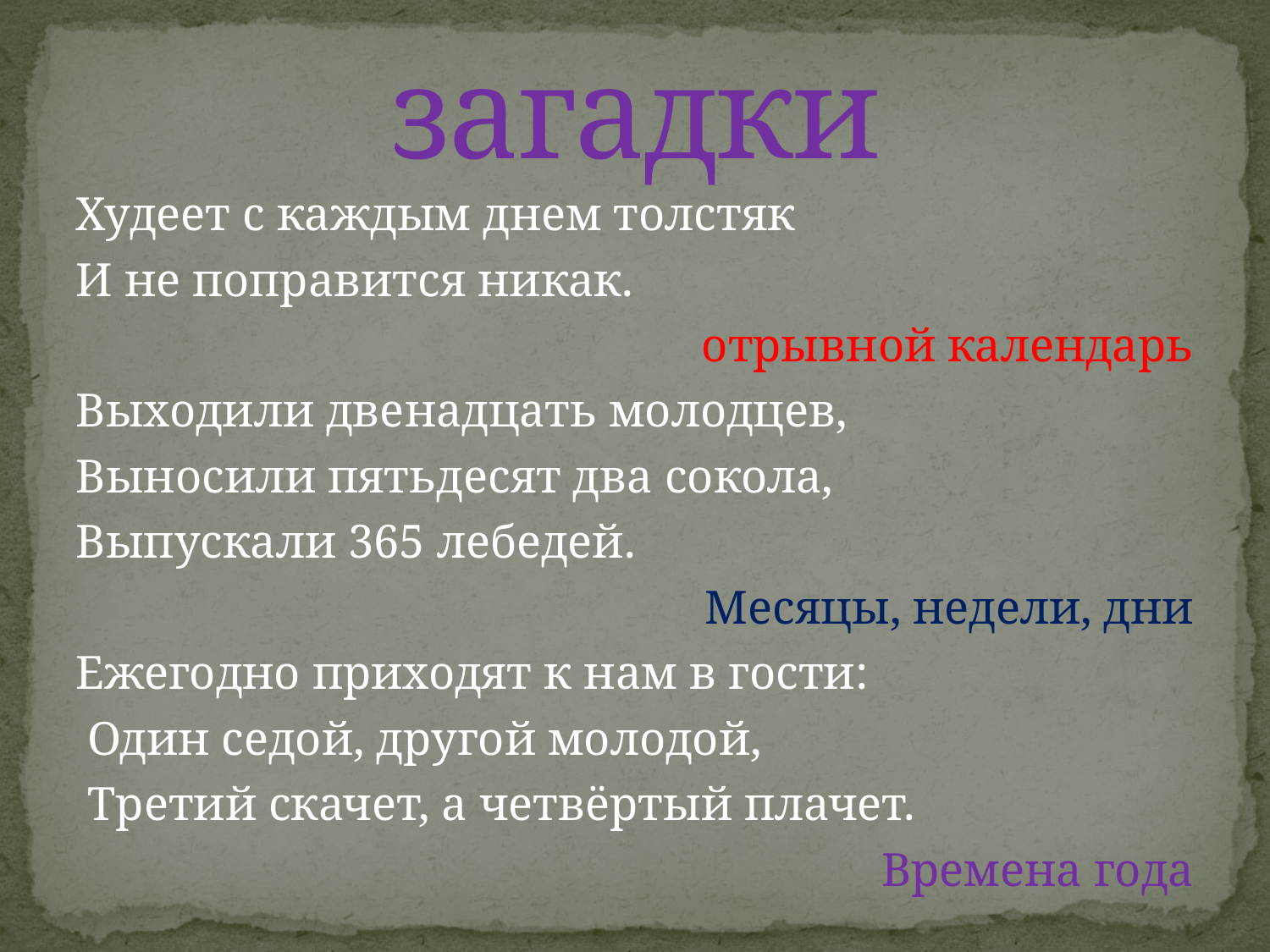

# загадки
Худеет с каждым днем толстяк
И не поправится никак.
      отрывной календарь
Выходили двенадцать молодцев,
Выносили пятьдесят два сокола,
Выпускали 365 лебедей.
 Месяцы, недели, дни
Ежегодно приходят к нам в гости:
 Один седой, другой молодой,
 Третий скачет, а четвёртый плачет.
 Времена года